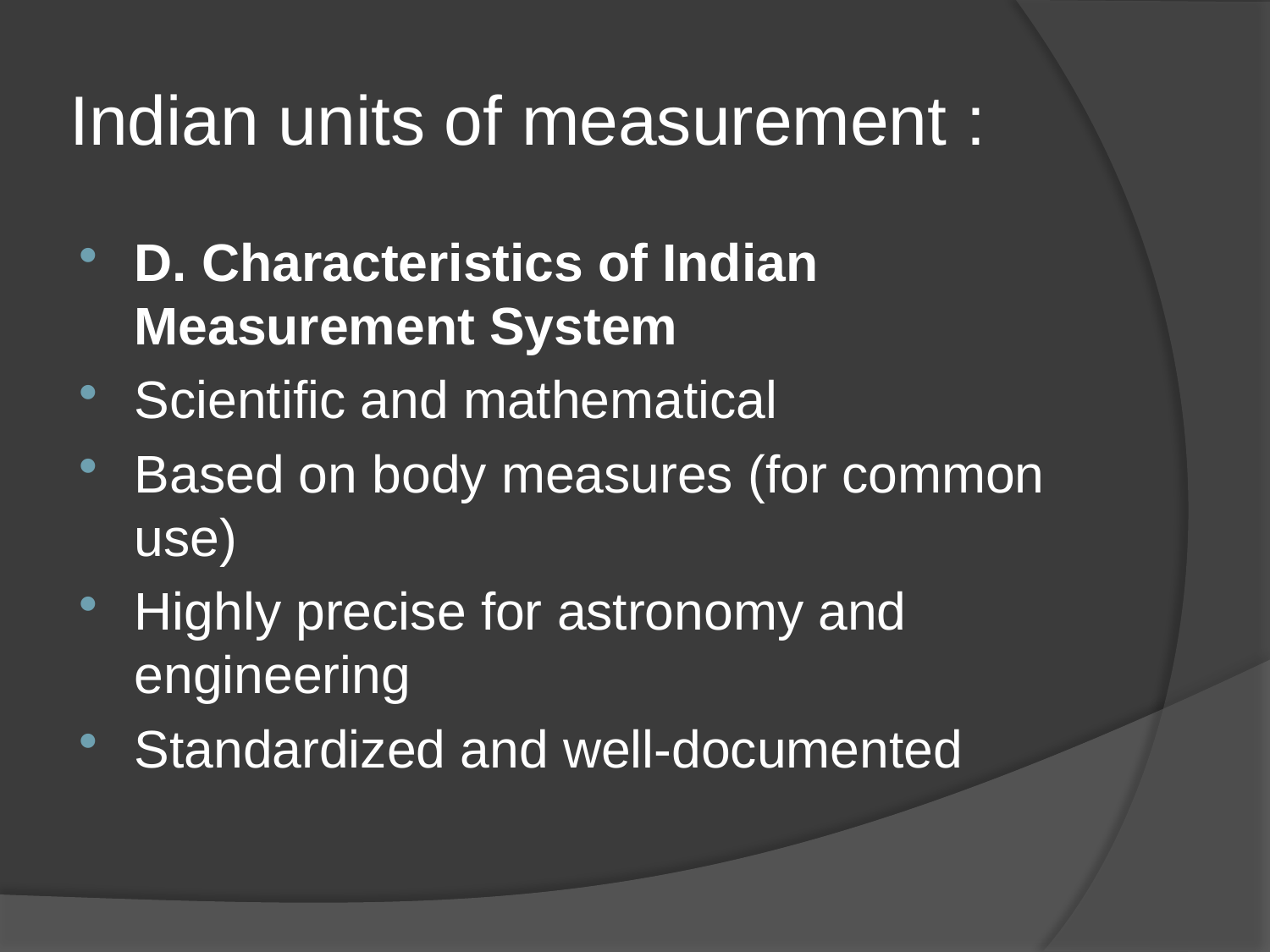

# Indian units of measurement :
D. Characteristics of Indian Measurement System
Scientific and mathematical
Based on body measures (for common use)
Highly precise for astronomy and engineering
Standardized and well-documented